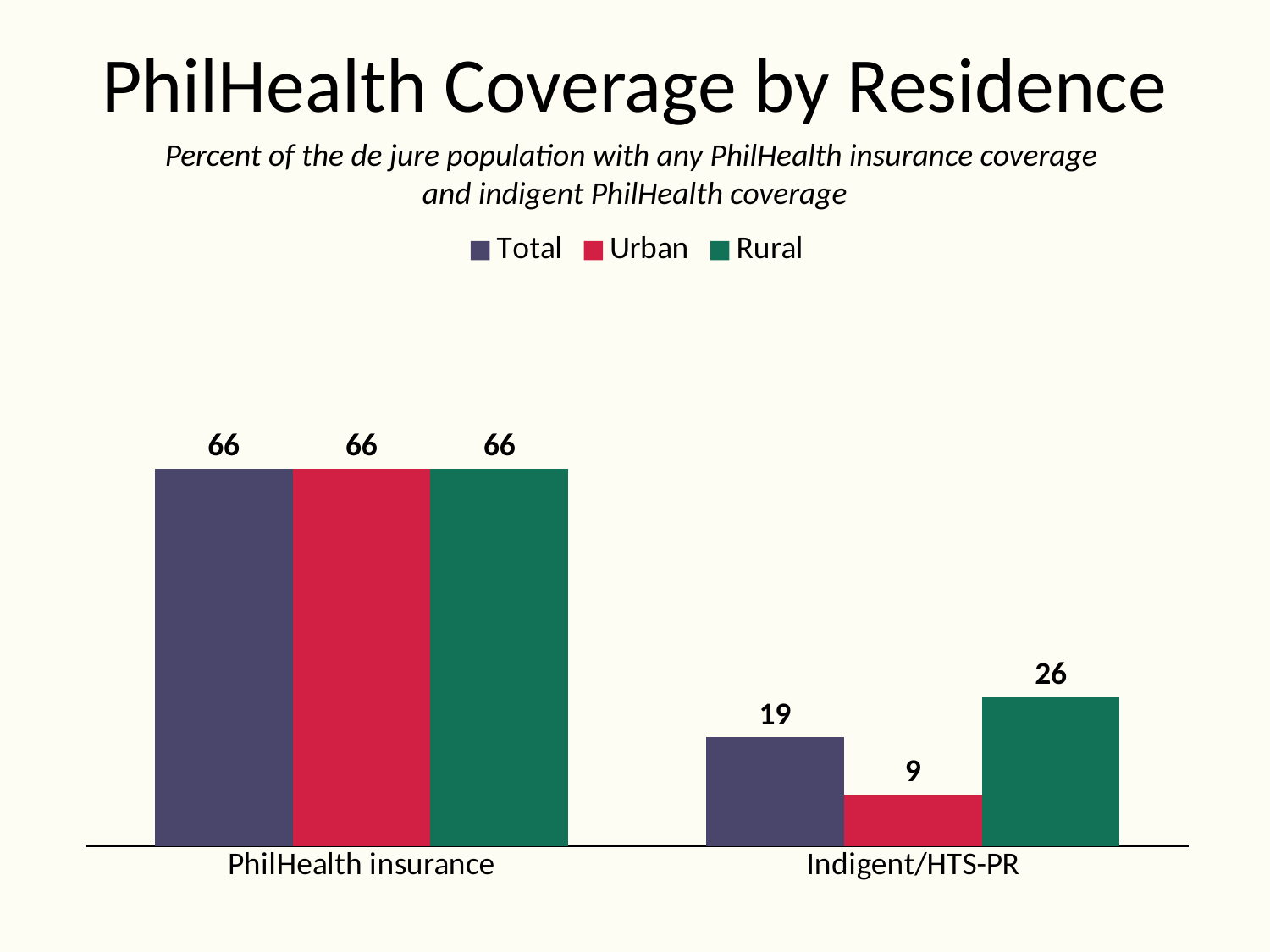

# PhilHealth Coverage by Residence
Percent of the de jure population with any PhilHealth insurance coverage
and indigent PhilHealth coverage

### Chart

| Category | Total | Urban | Rural |
|---|---|---|---|
| PhilHealth insurance | 66.0 | 66.0 | 66.0 |
| Indigent/HTS-PR | 19.0 | 9.0 | 26.0 |